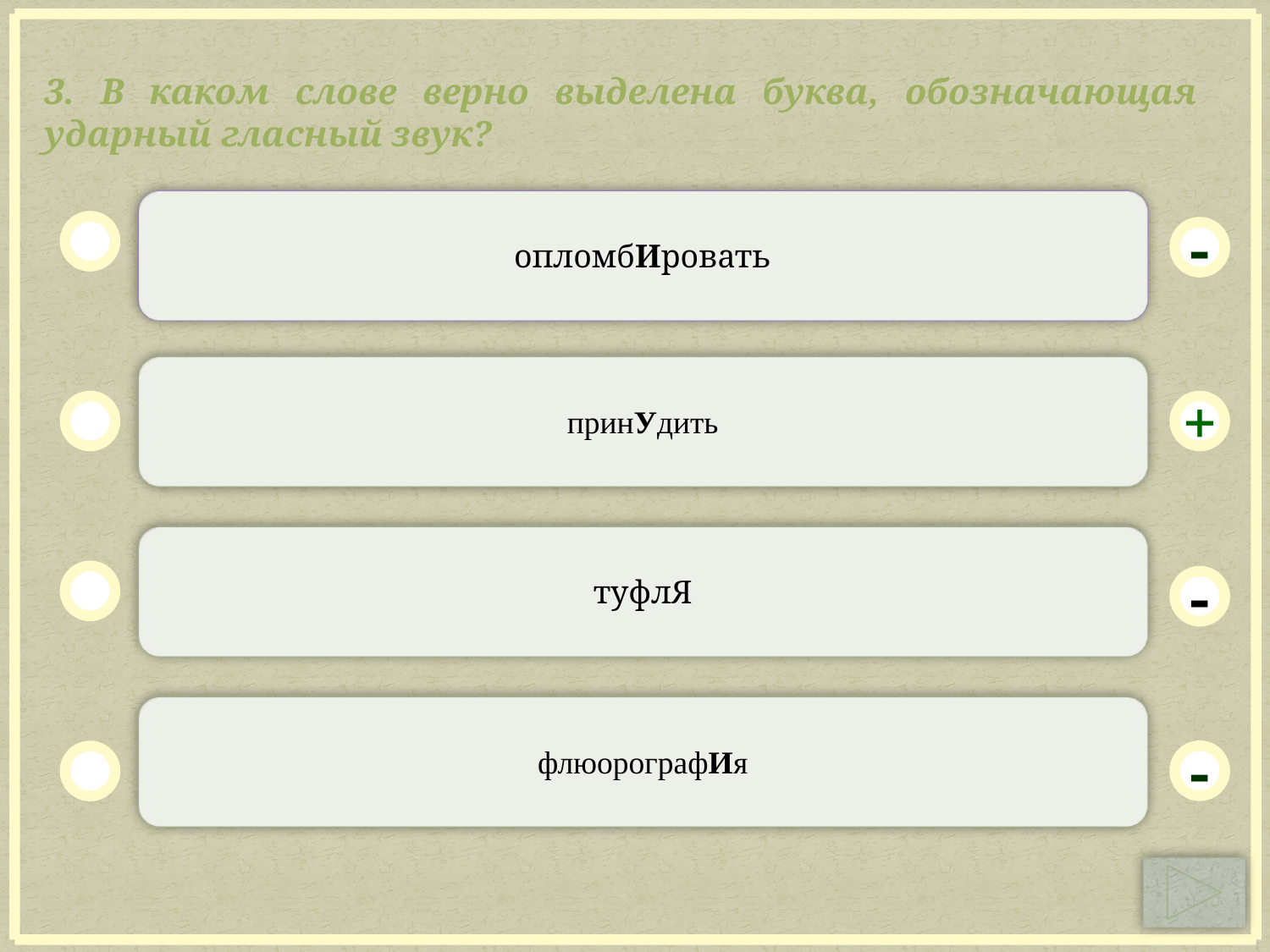

3. В каком слове верно выделена буква, обозначающая ударный гласный звук?

опломбИровать

-
принУдить

+
туфлЯ

-
флюорографИя
-